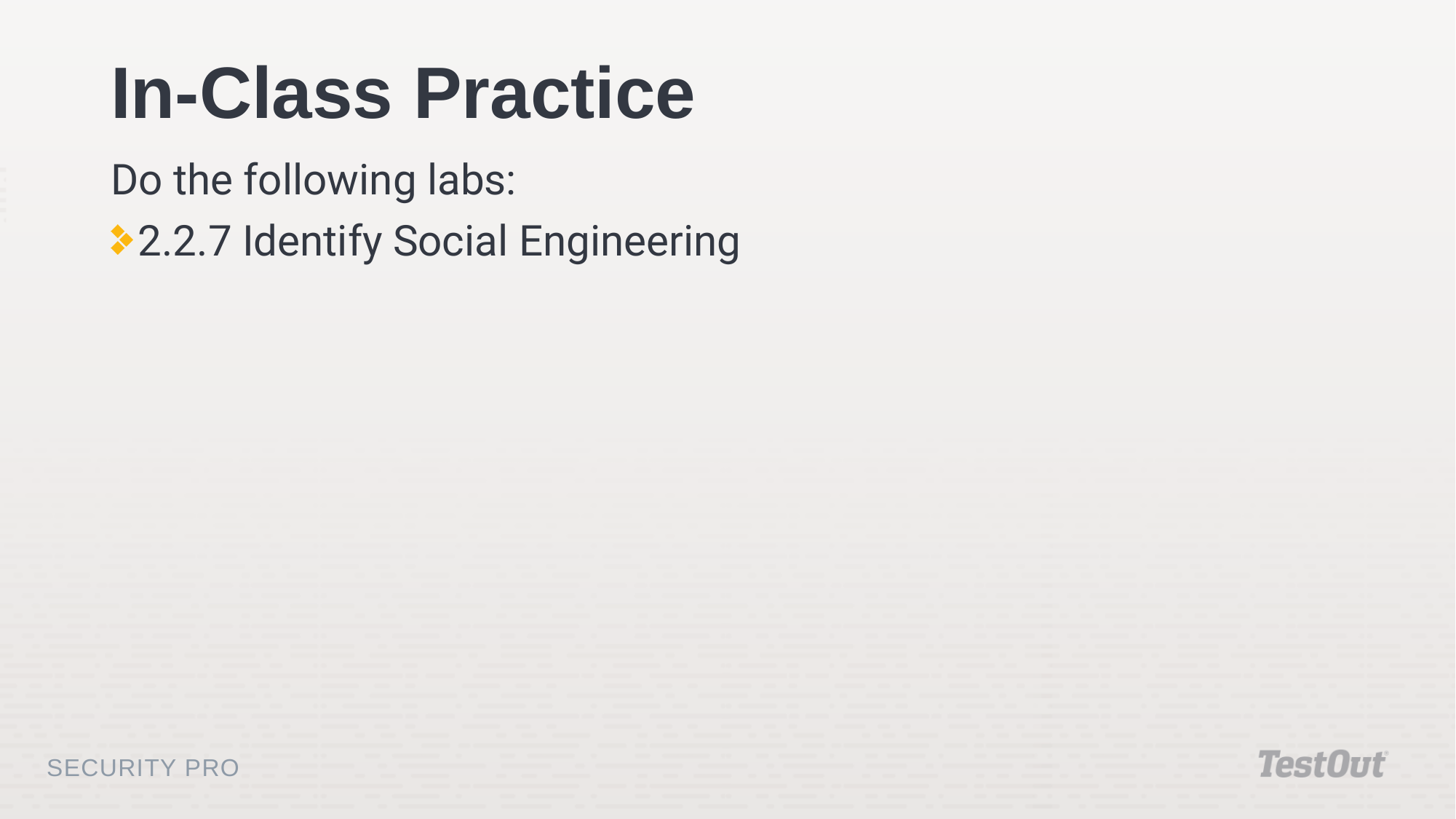

# In-Class Practice
Do the following labs:
2.2.7 Identify Social Engineering
Security Pro